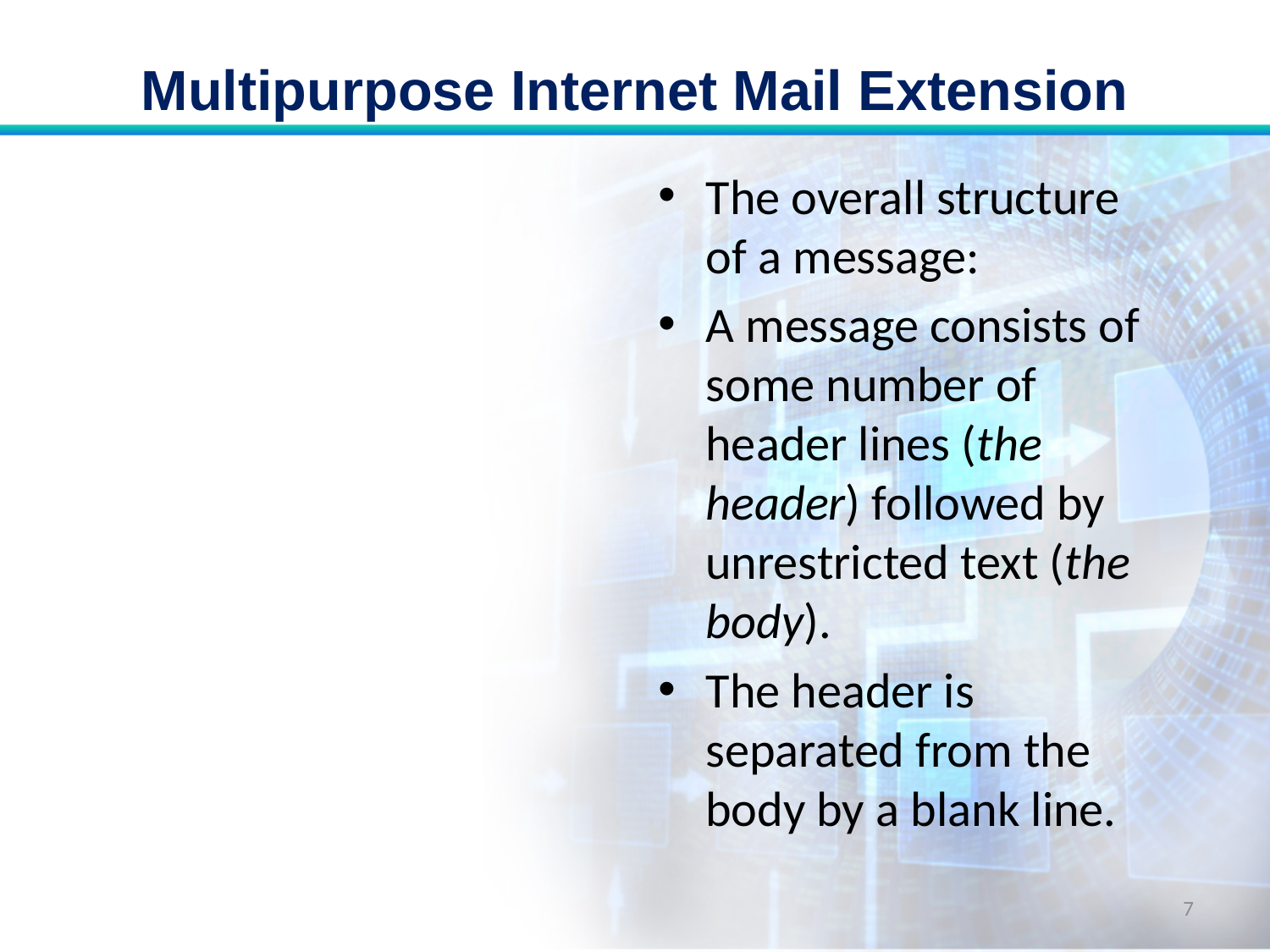

# Multipurpose Internet Mail Extension
The overall structure of a message:
A message consists of some number of header lines (the header) followed by unrestricted text (the body).
The header is separated from the body by a blank line.
7